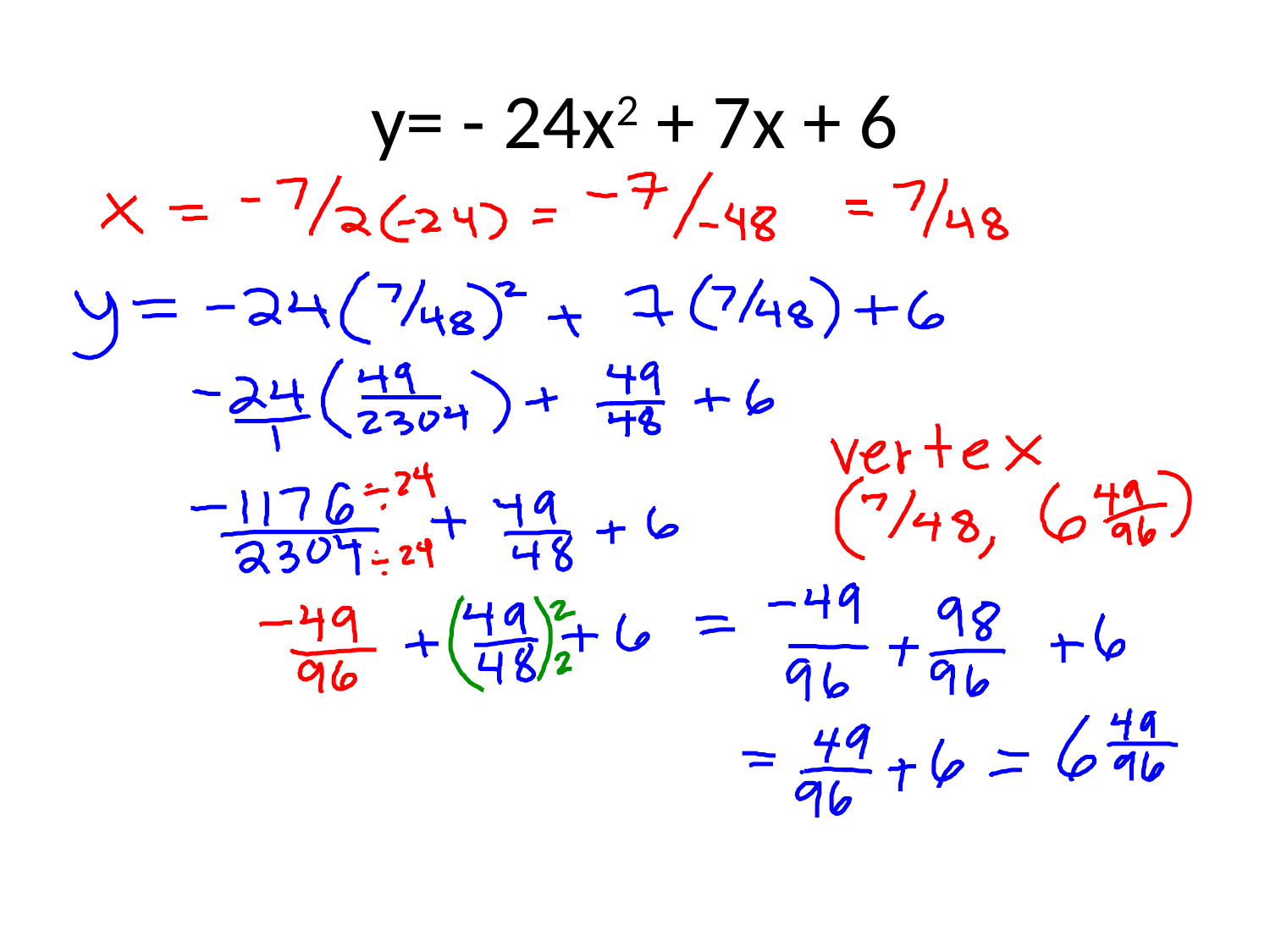

# y= - 24x2 + 7x + 6